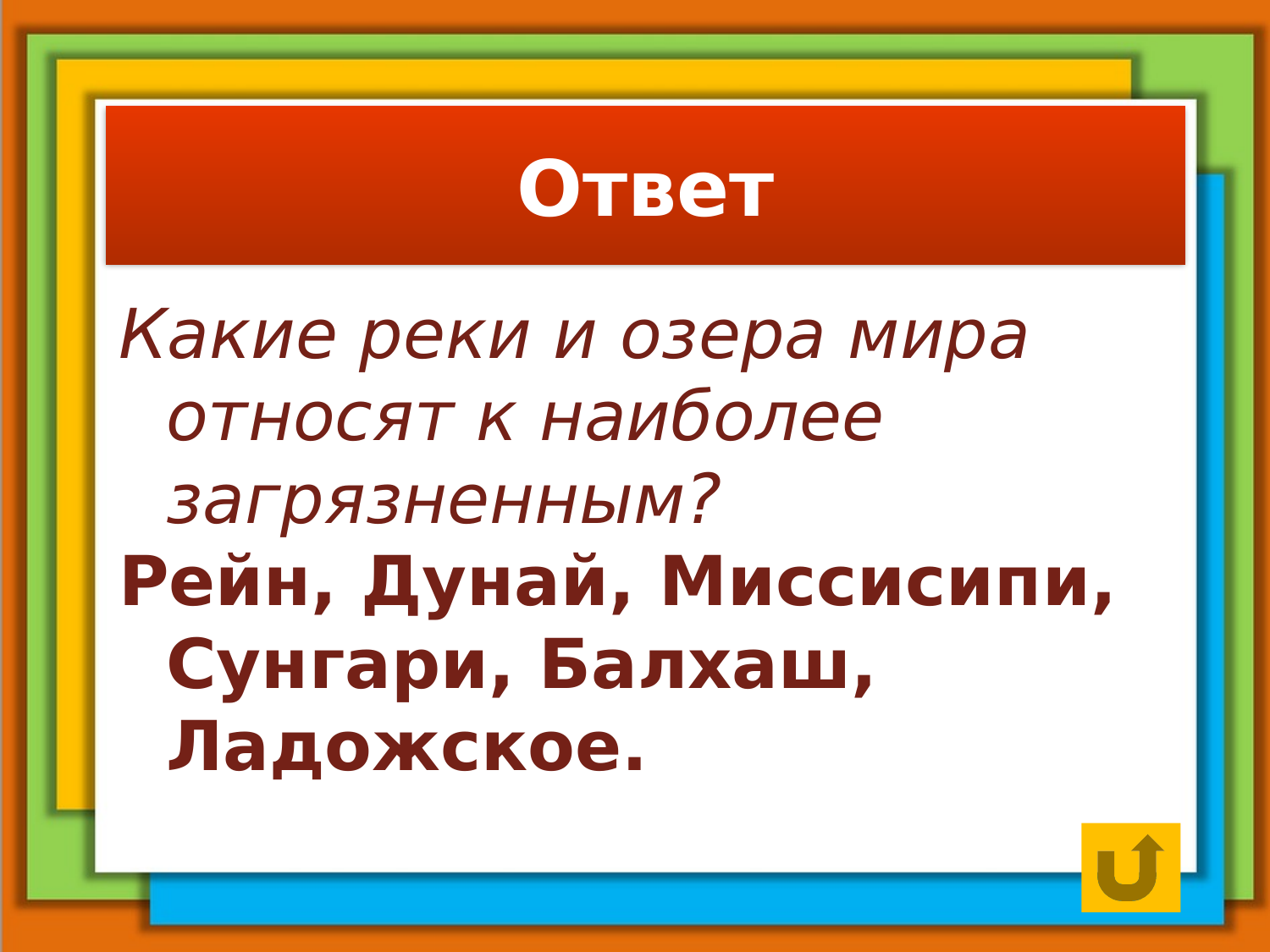

# Ответ
Какие реки и озера мира относят к наиболее загрязненным?
Рейн, Дунай, Миссисипи, Сунгари, Балхаш, Ладожское.